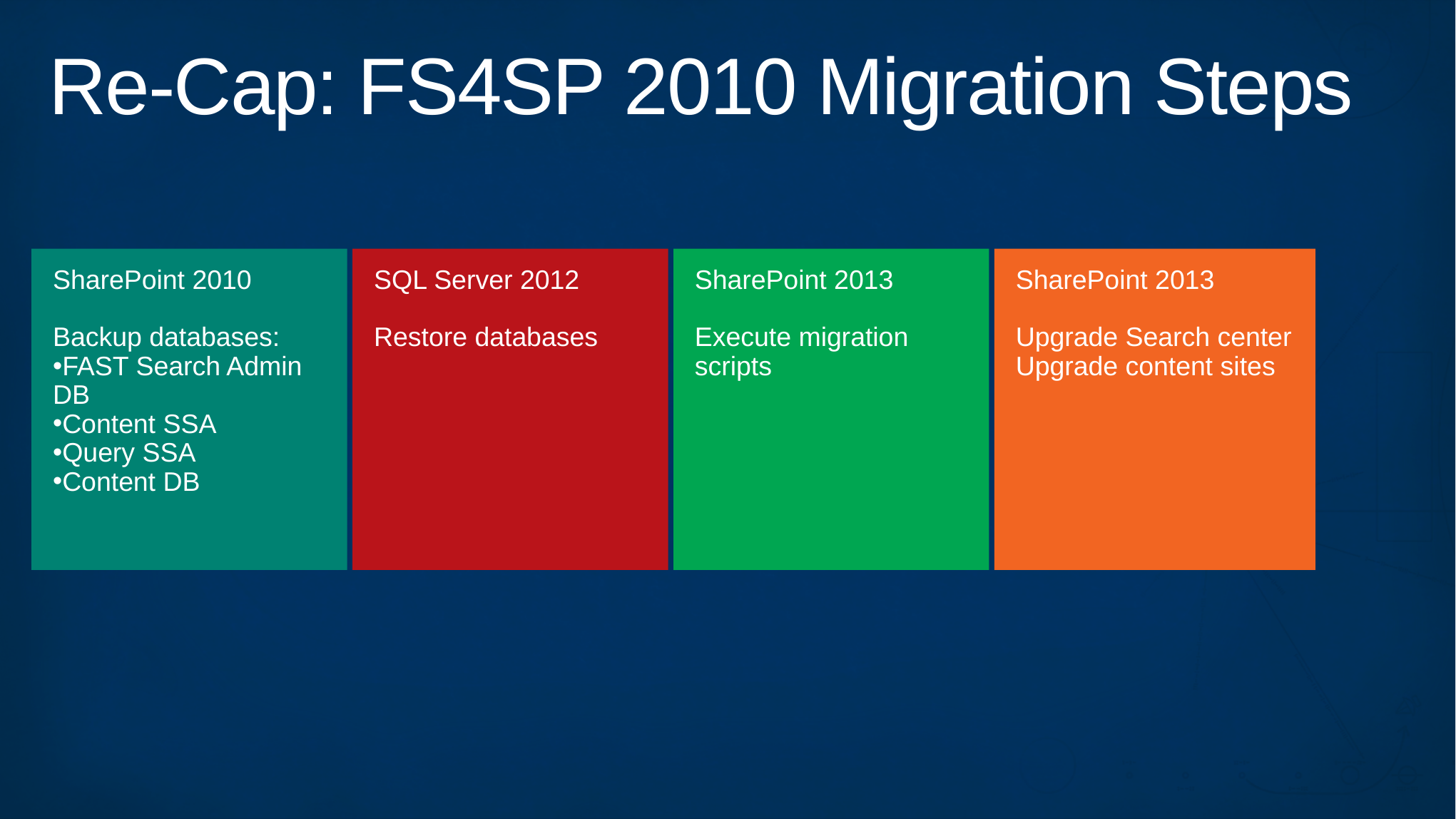

# Re-Cap: FS4SP 2010 Migration Steps
SharePoint 2010

Backup databases:
FAST Search Admin DB
Content SSA
Query SSA
Content DB
SQL Server 2012

Restore databases

SharePoint 2013

Execute migration scripts
SharePoint 2013

Upgrade Search center
Upgrade content sites